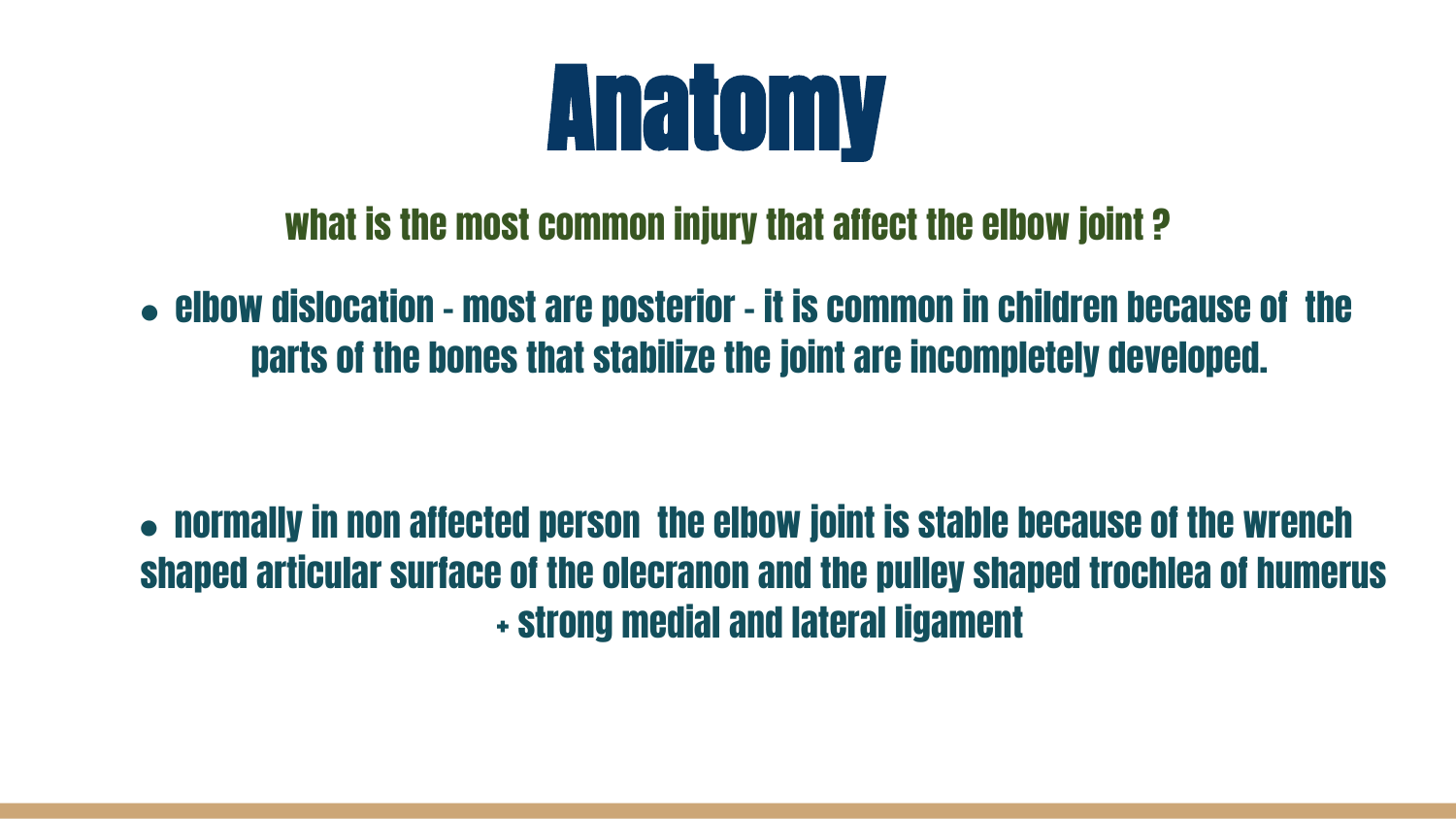

# Anatomy
what is the most common injury that affect the elbow joint ?
elbow dislocation - most are posterior - it is common in children because of  the parts of the bones that stabilize the joint are incompletely developed.

normally in non affected person  the elbow joint is stable because of the wrench shaped articular surface of the olecranon and the pulley shaped trochlea of humerus  + strong medial and lateral ligament
Anatomy